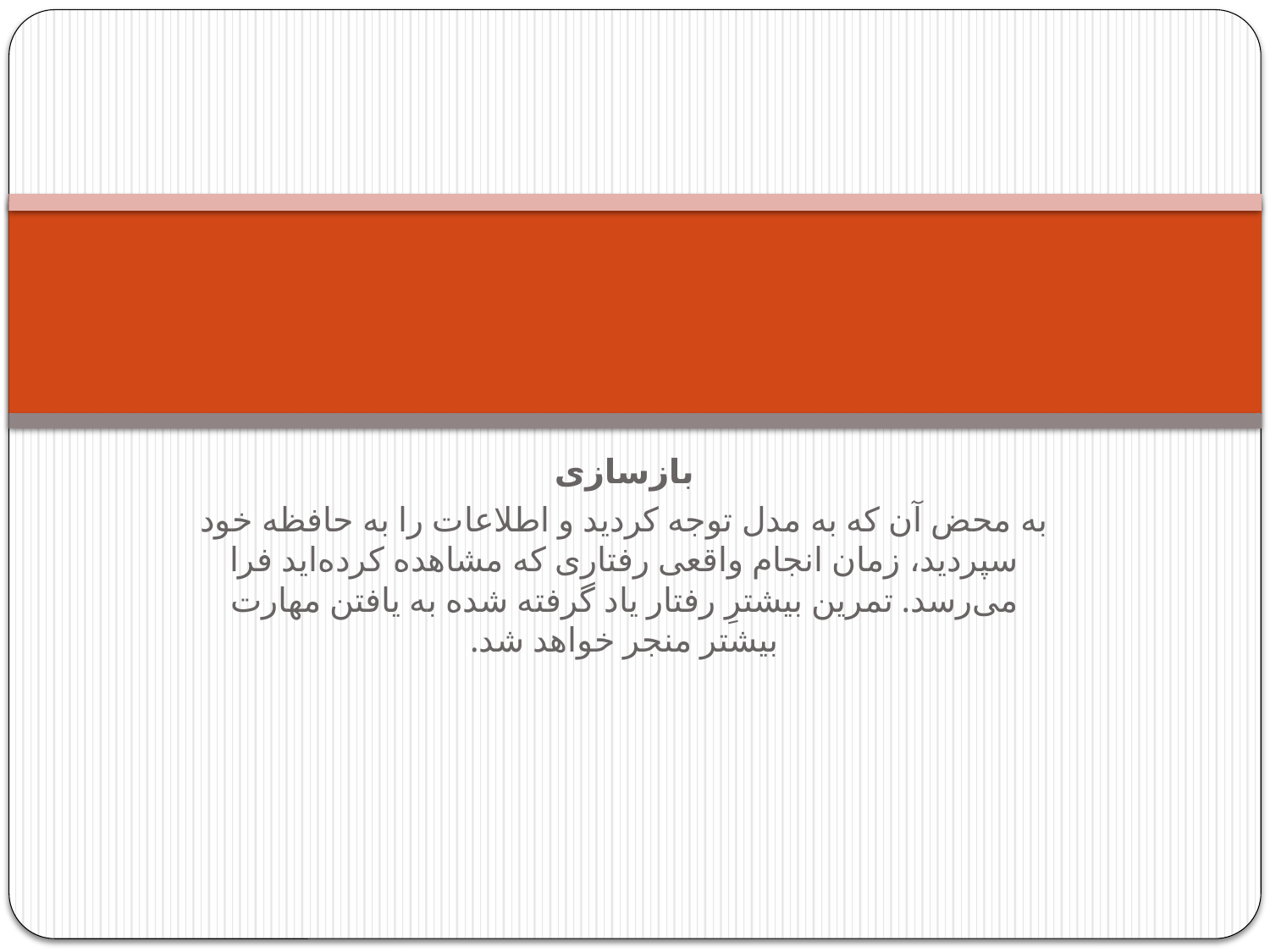

#
بازسازی
به محض آن که به مدل توجه کردید و اطلاعات را به حافظه خود سپردید، زمان انجام واقعی رفتاری که مشاهده کرده‌اید فرا می‌رسد. تمرین بیشترِ رفتار یاد گرفته شده به یافتن مهارت بیشتر منجر خواهد شد.